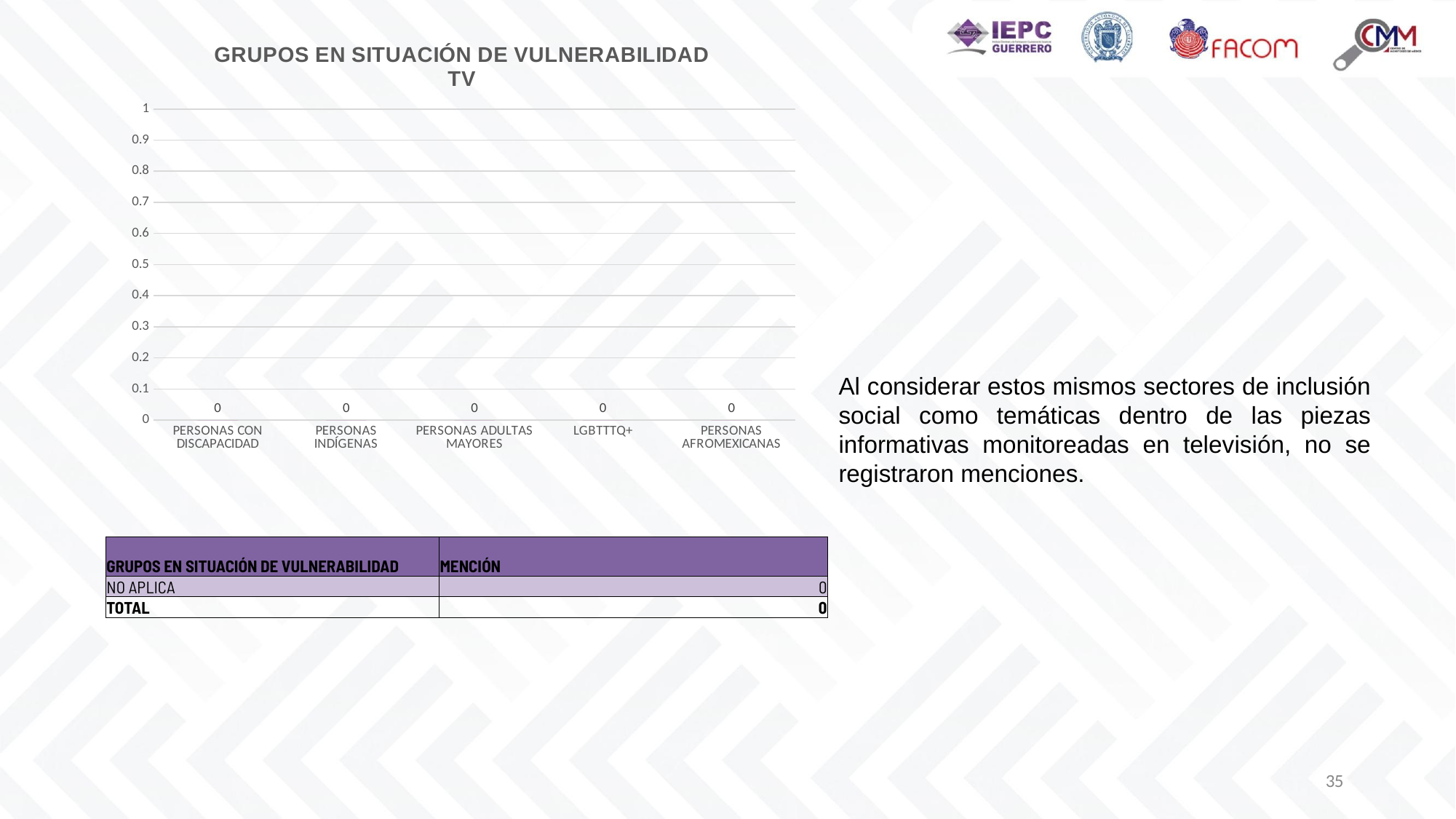

### Chart: GRUPOS EN SITUACIÓN DE VULNERABILIDAD
 TV

| Category | MENCIÓN |
|---|---|
| PERSONAS CON DISCAPACIDAD | 0.0 |
| PERSONAS INDÍGENAS | 0.0 |
| PERSONAS ADULTAS MAYORES | 0.0 |
| LGBTTTQ+ | 0.0 |
| PERSONAS AFROMEXICANAS | 0.0 |
Al considerar estos mismos sectores de inclusión social como temáticas dentro de las piezas informativas monitoreadas en televisión, no se registraron menciones.
| GRUPOS EN SITUACIÓN DE VULNERABILIDAD | MENCIÓN |
| --- | --- |
| NO APLICA | 0 |
| TOTAL | 0 |
35